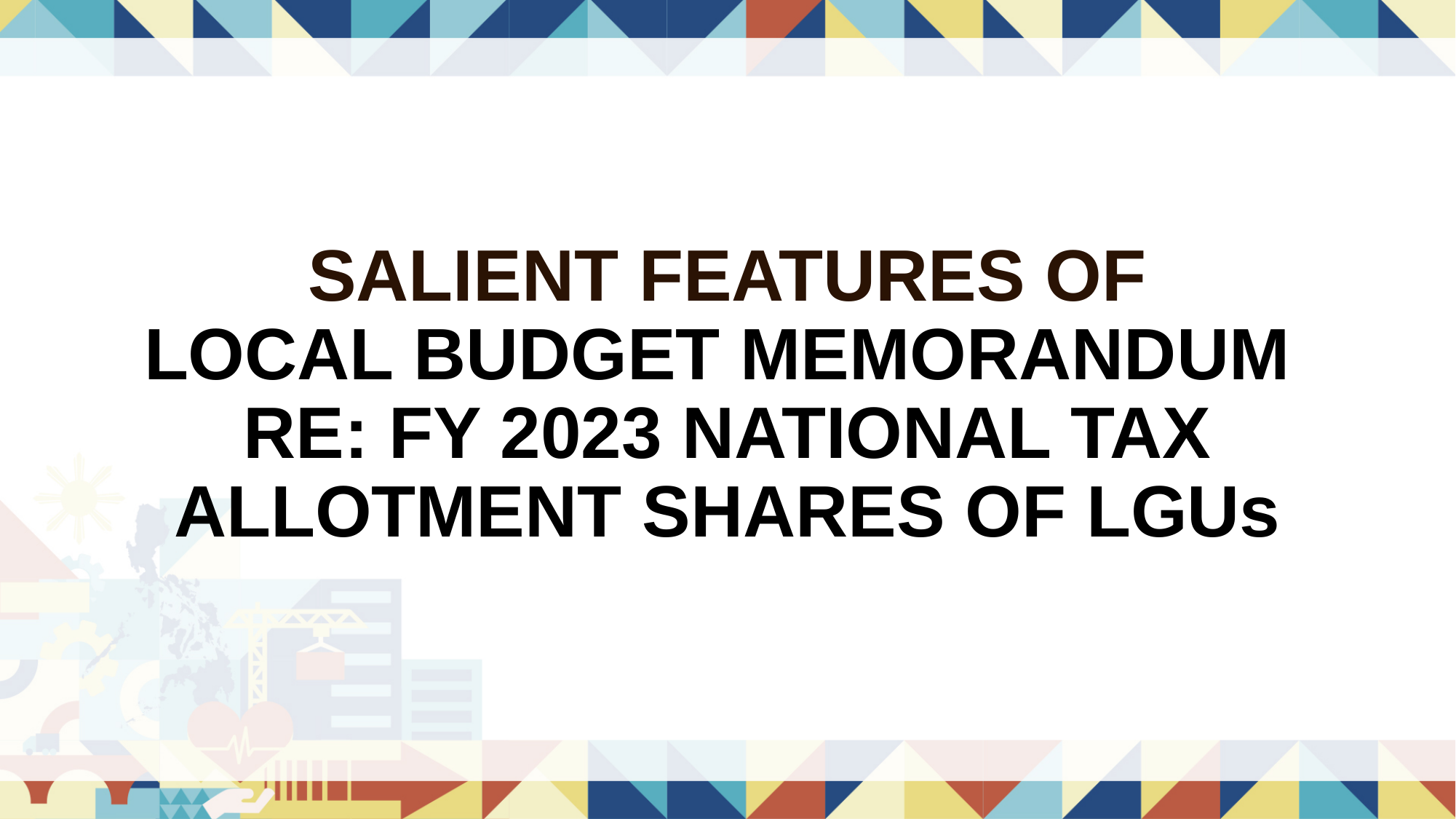

# SALIENT FEATURES OF LOCAL BUDGET MEMORANDUM RE: FY 2023 NATIONAL TAX ALLOTMENT SHARES OF LGUs